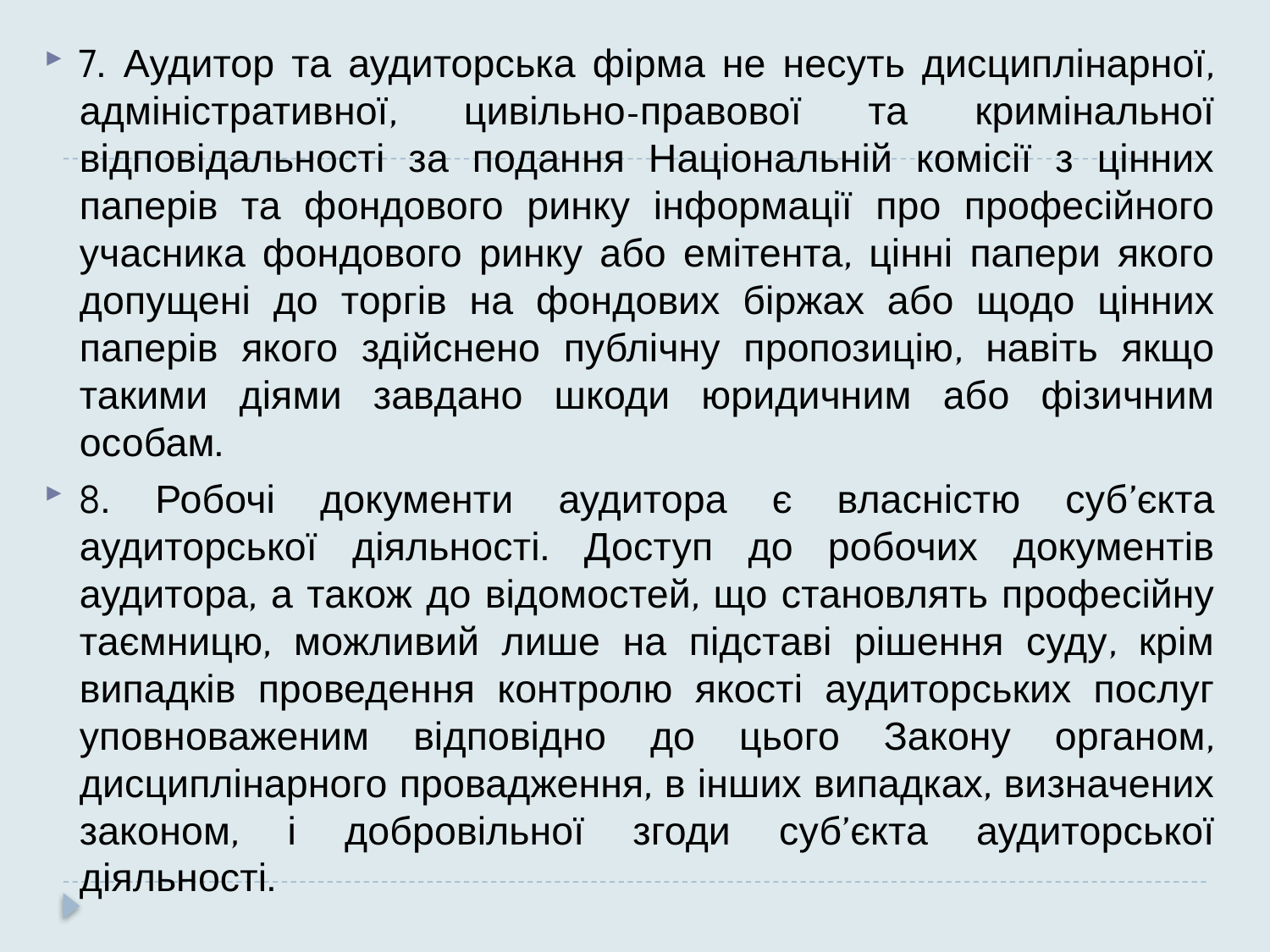

7. Аудитор та аудиторська фірма не несуть дисциплінарної, адміністративної, цивільно-правової та кримінальної відповідальності за подання Національній комісії з цінних паперів та фондового ринку інформації про професійного учасника фондового ринку або емітента, цінні папери якого допущені до торгів на фондових біржах або щодо цінних паперів якого здійснено публічну пропозицію, навіть якщо такими діями завдано шкоди юридичним або фізичним особам.
8. Робочі документи аудитора є власністю суб’єкта аудиторської діяльності. Доступ до робочих документів аудитора, а також до відомостей, що становлять професійну таємницю, можливий лише на підставі рішення суду, крім випадків проведення контролю якості аудиторських послуг уповноваженим відповідно до цього Закону органом, дисциплінарного провадження, в інших випадках, визначених законом, і добровільної згоди суб’єкта аудиторської діяльності.